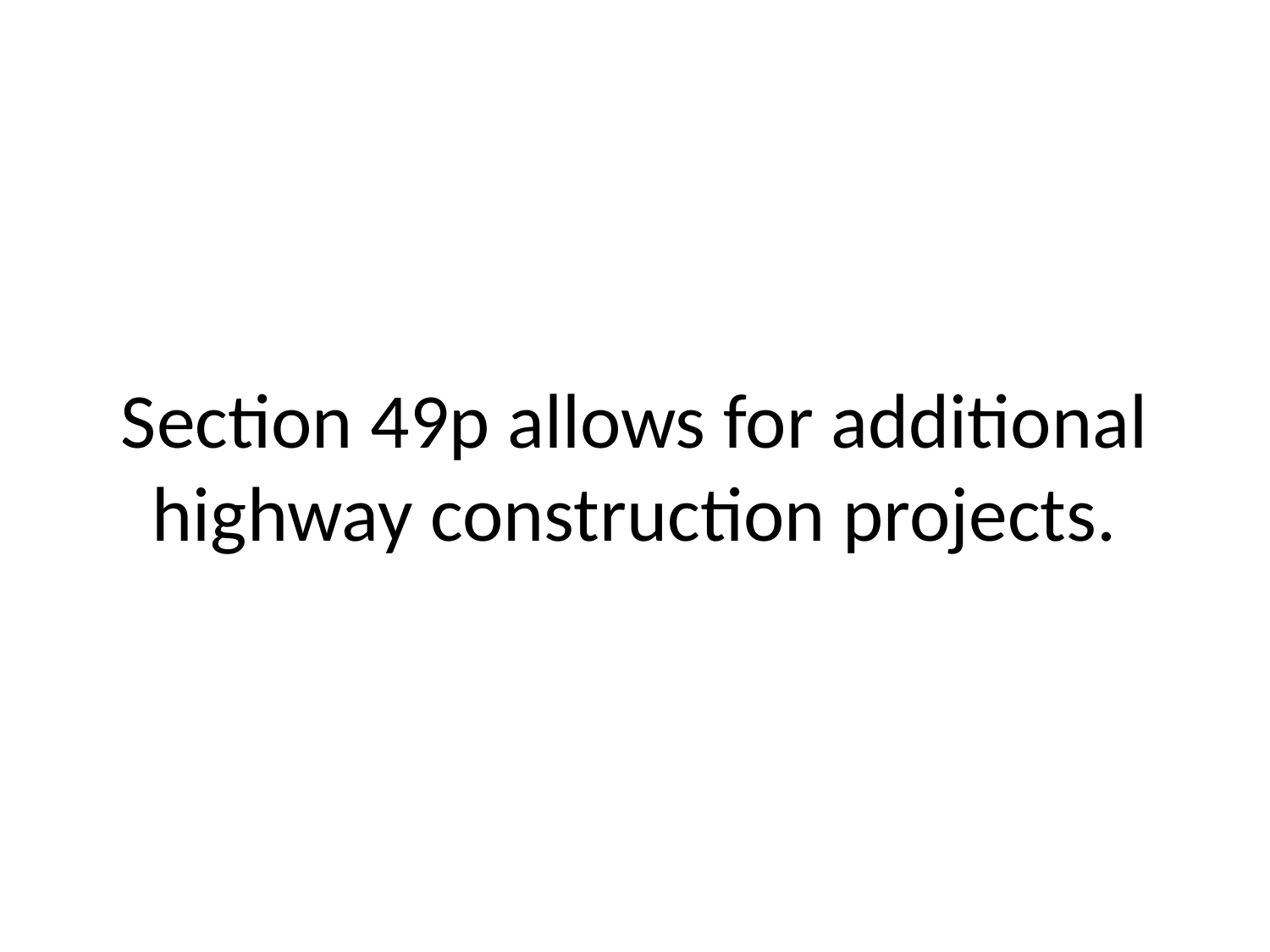

# Section 49p allows for additional highway construction projects.